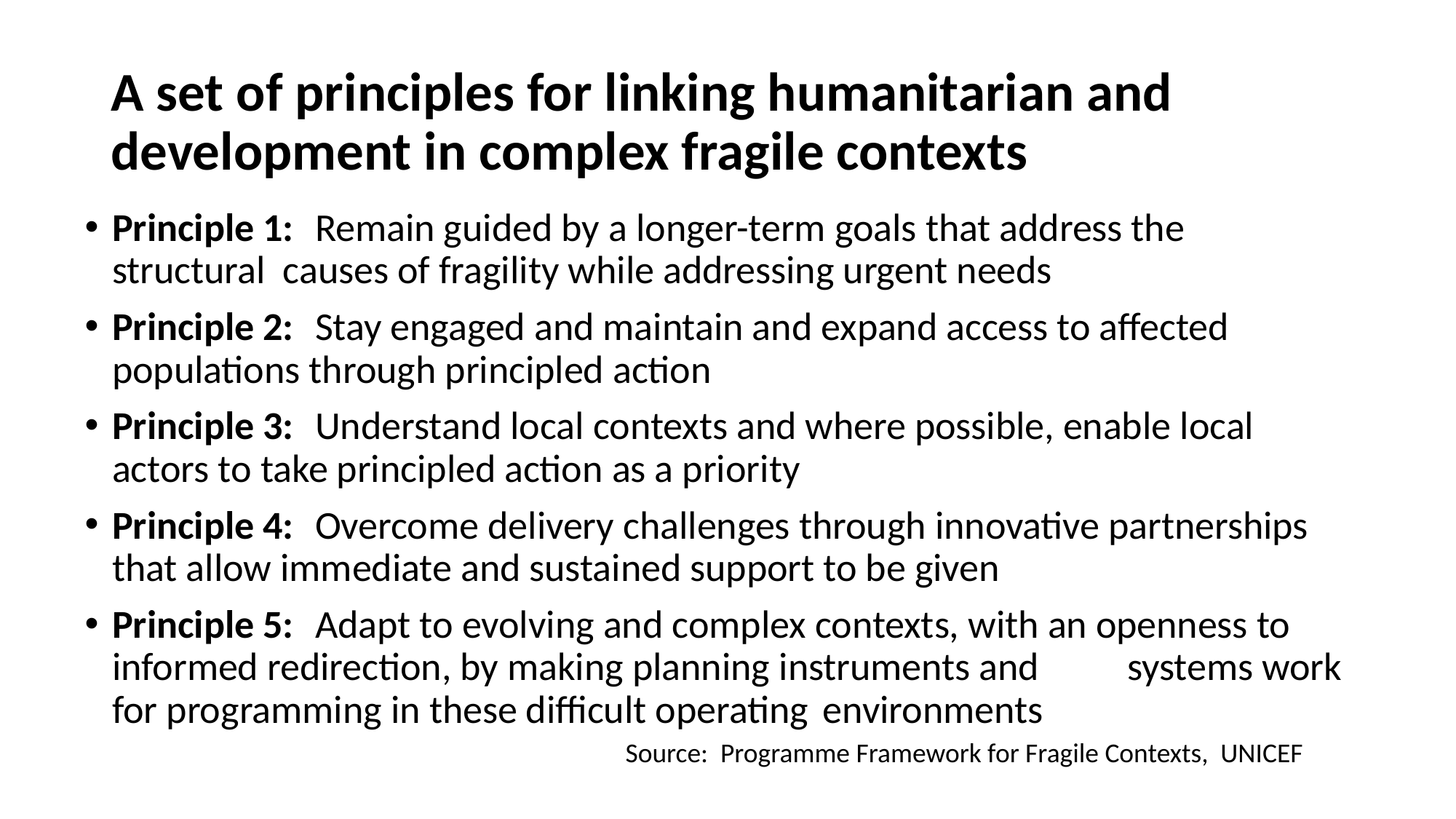

# A set of principles for linking humanitarian and  development in complex fragile contexts
Principle 1:	Remain guided by a longer-term goals that address the 			structural  causes of fragility while addressing urgent needs
Principle 2:	Stay engaged and maintain and expand access to affected  			populations through principled action
Principle 3:	Understand local contexts and where possible, enable local 			actors to take principled action as a priority
Principle 4:	Overcome delivery challenges through innovative partnerships 		that allow immediate and sustained support to be given
Principle 5:	Adapt to evolving and complex contexts, with an openness to 		informed redirection, by making planning instruments and 			systems work for programming in these difficult operating 			environments
Source:  Programme Framework for Fragile Contexts,  UNICEF